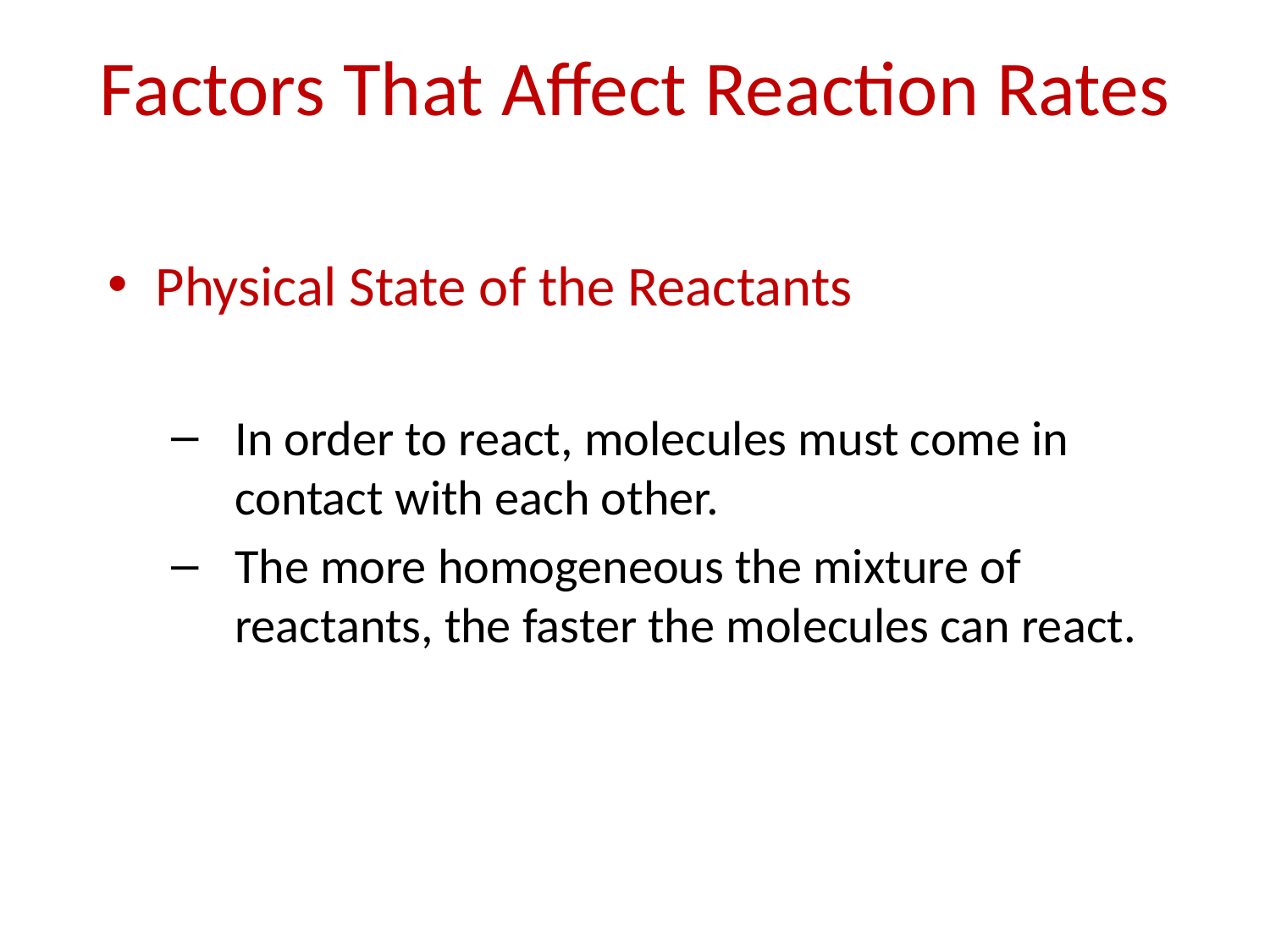

Factors That Affect Reaction Rates
Physical State of the Reactants

In order to react, molecules must come in contact with each other.
The more homogeneous the mixture of reactants, the faster the molecules can react.